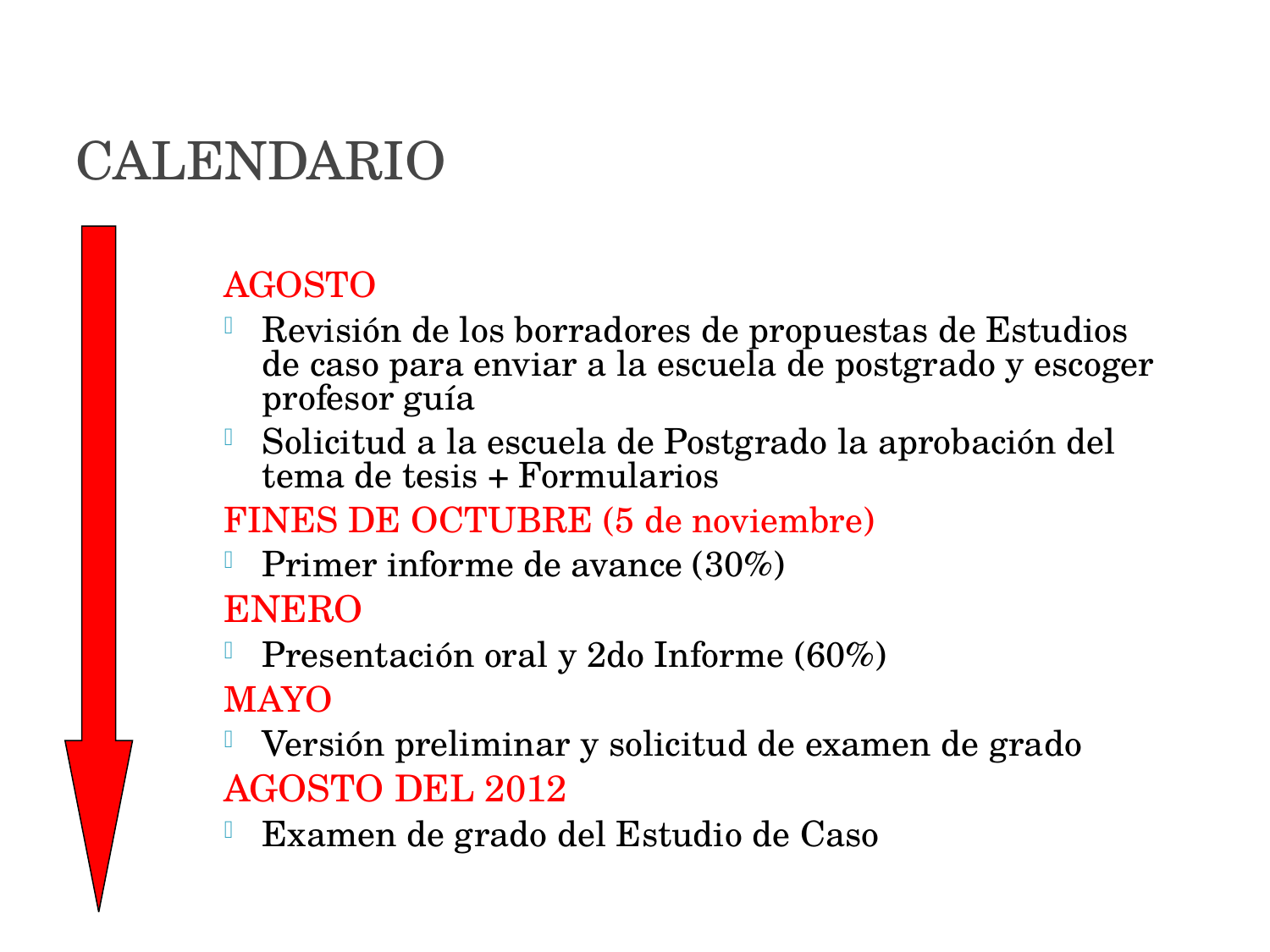

# CALENDARIO

AGOSTO
Revisión de los borradores de propuestas de Estudios de caso para enviar a la escuela de postgrado y escoger profesor guía
Solicitud a la escuela de Postgrado la aprobación del tema de tesis + Formularios
FINES DE OCTUBRE (5 de noviembre)
Primer informe de avance (30%)
ENERO
Presentación oral y 2do Informe (60%)
MAYO
Versión preliminar y solicitud de examen de grado
AGOSTO DEL 2012
Examen de grado del Estudio de Caso